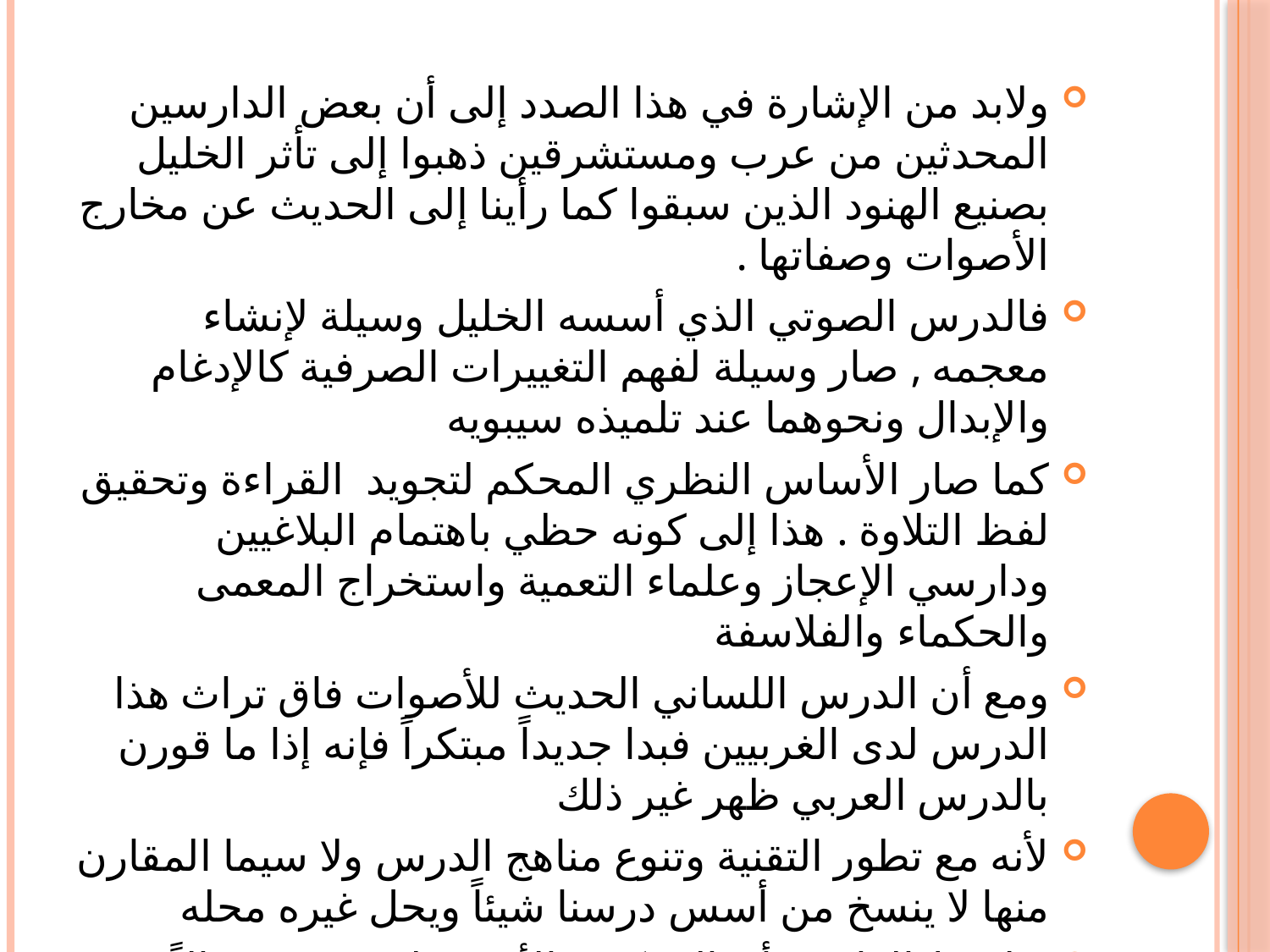

#
ولابد من الإشارة في هذا الصدد إلى أن بعض الدارسين المحدثين من عرب ومستشرقين ذهبوا إلى تأثر الخليل بصنيع الهنود الذين سبقوا كما رأينا إلى الحديث عن مخارج الأصوات وصفاتها .
فالدرس الصوتي الذي أسسه الخليل وسيلة لإنشاء معجمه , صار وسيلة لفهم التغييرات الصرفية كالإدغام والإبدال ونحوهما عند تلميذه سيبويه
كما صار الأساس النظري المحكم لتجويد  القراءة وتحقيق لفظ التلاوة . هذا إلى كونه حظي باهتمام البلاغيين ودارسي الإعجاز وعلماء التعمية واستخراج المعمى والحكماء والفلاسفة
ومع أن الدرس اللساني الحديث للأصوات فاق تراث هذا الدرس لدى الغربيين فبدا جديداً مبتكراً فإنه إذا ما قورن بالدرس العربي ظهر غير ذلك
لأنه مع تطور التقنية وتنوع مناهج الدرس ولا سيما المقارن منها لا ينسخ من أسس درسنا شيئاً ويحل غيره محله
ويلاحظ الدارس أن المركزية الأوربية لم تفسح مجالاً للدرس الصوتي العربي ليتبوأ مكانة في تاريخ اللسانيات في العالم